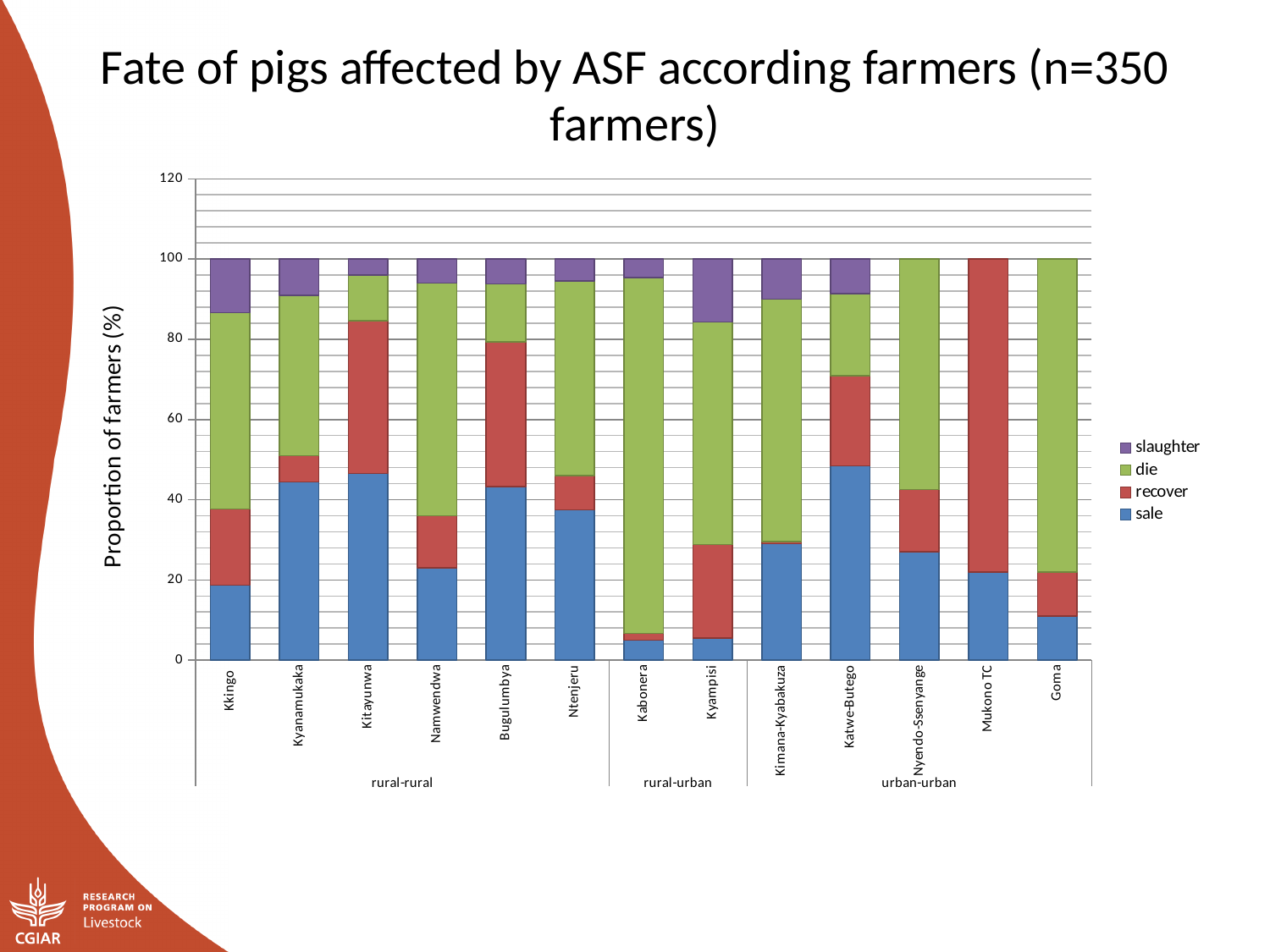

Fate of pigs affected by ASF according farmers (n=350 farmers)

### Chart

| Category | sale | recover | die | slaughter |
|---|---|---|---|---|
| Kkingo   | 18.666666666666668 | 19.0 | 49.0 | 13.333333333333336 |
| Kyanamukaka | 44.44444444444444 | 6.565656565656566 | 39.898989898989896 | 9.090909090909092 |
| Kitayunwa | 46.53465346534654 | 38.118811881188115 | 11.386138613861386 | 3.9603960396039604 |
| Namwendwa | 23.0 | 13.0 | 58.0 | 6.0 |
| Bugulumbya | 43.29896907216495 | 36.08247422680412 | 14.43298969072165 | 6.185567010309279 |
| Ntenjeru | 37.5 | 8.5 | 48.5 | 5.5 |
| Kabonera | 5.0 | 1.666666666666667 | 88.66666666666669 | 4.666666666666667 |
| Kyampisi | 5.555555555555555 | 23.232323232323232 | 55.55555555555556 | 15.656565656565656 |
| Kimana-Kyabakuza | 29.047619047619047 | 0.47619047619047616 | 60.476190476190474 | 10.0 |
| Katwe-Butego | 48.46938775510204 | 22.448979591836736 | 20.408163265306122 | 8.673469387755102 |
| Nyendo-Ssenyange | 27.0 | 15.5 | 57.5 | 0.0 |
| Mukono TC | 22.0 | 78.0 | 0.0 | 0.0 |
| Goma | 11.0 | 11.0 | 78.0 | 0.0 |